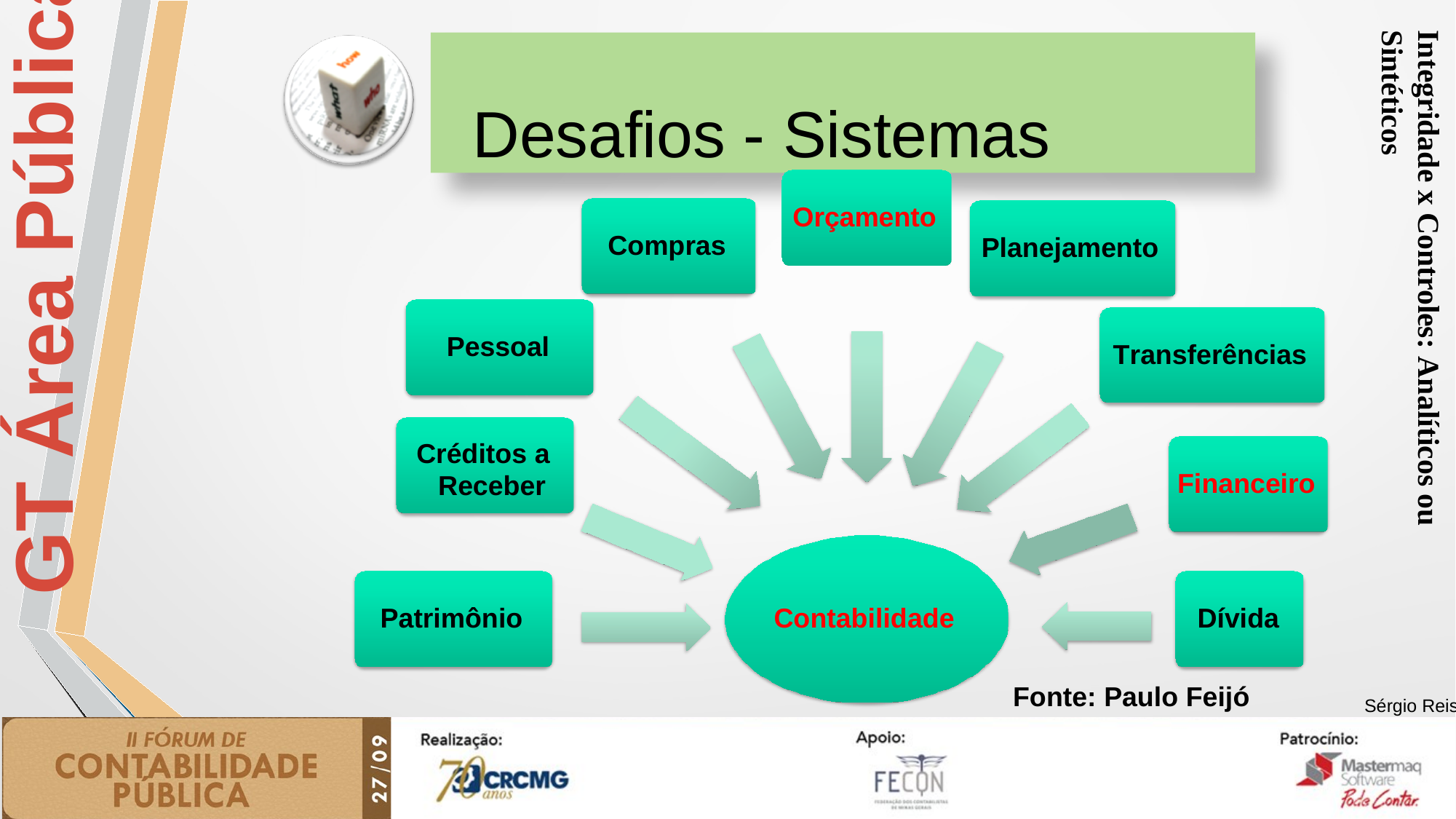

Desafios - Sistemas

Orçamento

Compras
Planejamento

Pessoal

Transferências

Créditos a  Receber

Financeiro

Patrimônio
Contabilidade
Dívida

Integridade x Controles: Analíticos ou Sintéticos
Fonte: Paulo Feijó